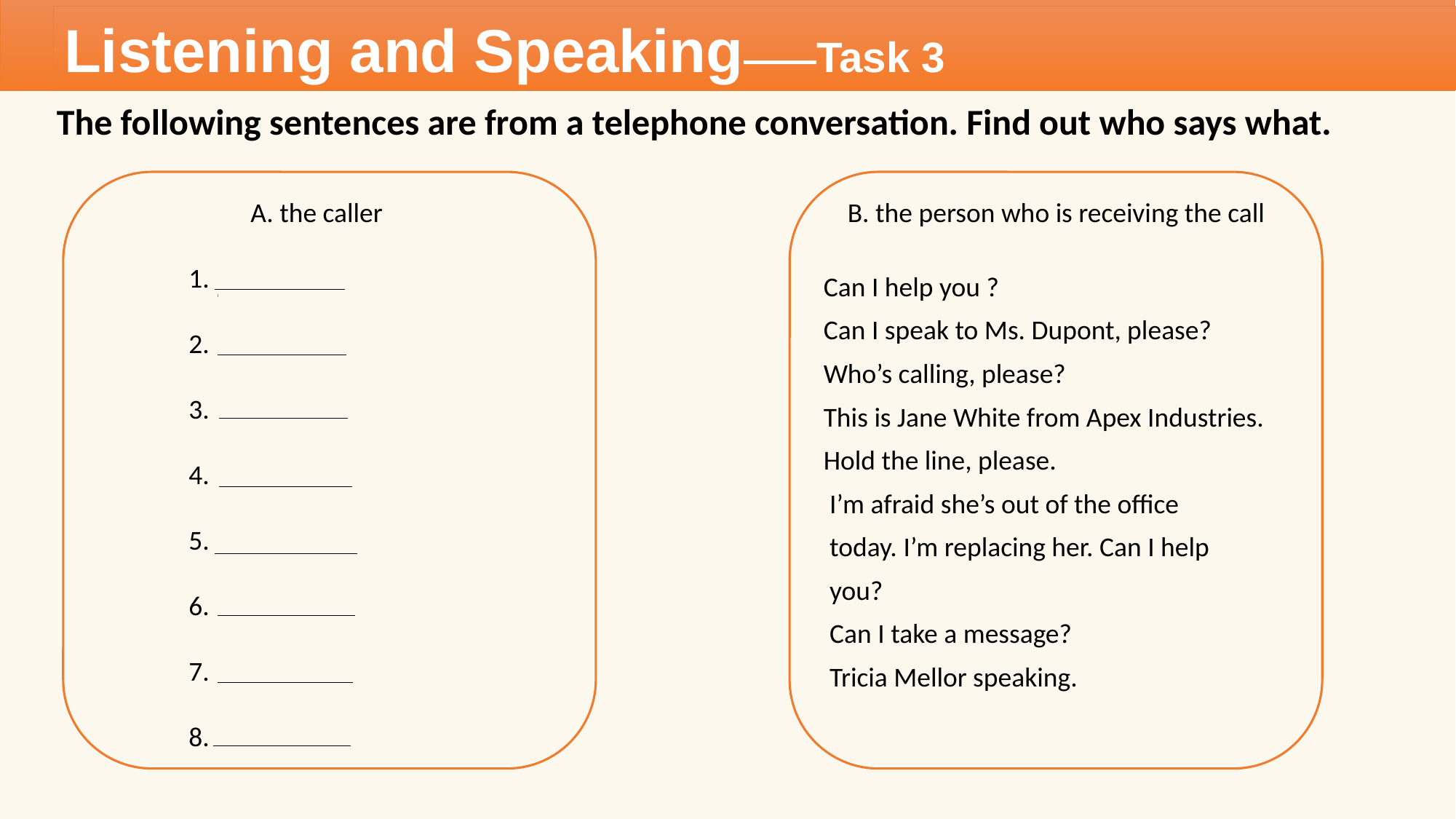

Listening and Speaking——Task 3
The following sentences are from a telephone conversation. Find out who says what.

          A. the caller

1.

2.

3.

4.

5.

6.

7.

8.
B. the person who is receiving the call
  Can I help you ?
  Can I speak to Ms. Dupont, please?
  Who’s calling, please?
  This is Jane White from Apex Industries.
  Hold the line, please.
   I’m afraid she’s out of the office
   today. I’m replacing her. Can I help
   you?
   Can I take a message?
   Tricia Mellor speaking.